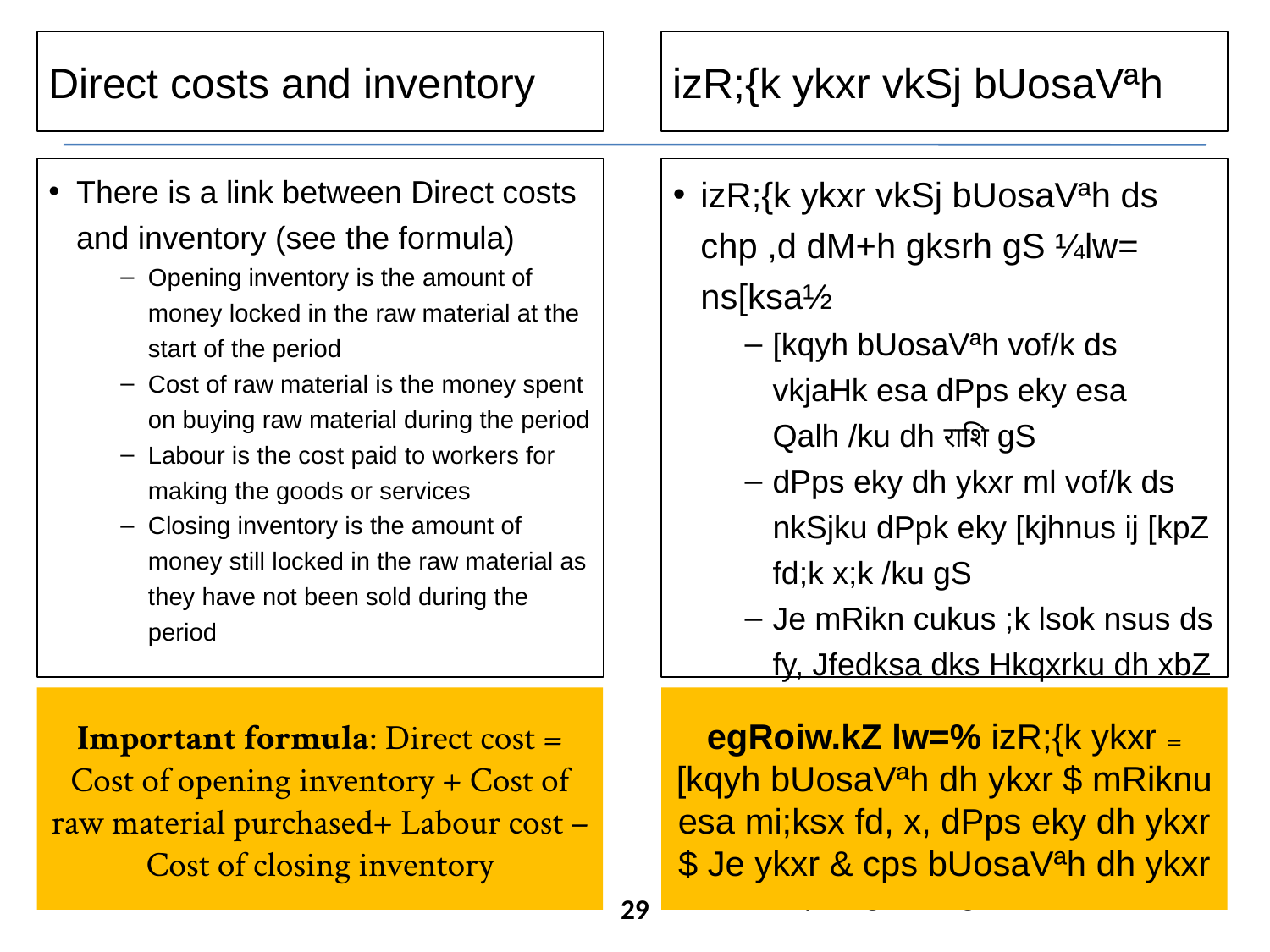

# Direct costs and inventory
izR;{k ykxr vkSj bUosaVªh
There is a link between Direct costs and inventory (see the formula)
Opening inventory is the amount of money locked in the raw material at the start of the period
Cost of raw material is the money spent on buying raw material during the period
Labour is the cost paid to workers for making the goods or services
Closing inventory is the amount of money still locked in the raw material as they have not been sold during the period
izR;{k ykxr vkSj bUosaVªh ds chp ,d dM+h gksrh gS ¼lw= ns[ksa½
[kqyh bUosaVªh vof/k ds vkjaHk esa dPps eky esa Qalh /ku dh राशि gS
dPps eky dh ykxr ml vof/k ds nkSjku dPpk eky [kjhnus ij [kpZ fd;k x;k /ku gS
Je mRikn cukus ;k lsok nsus ds fy, Jfedksa dks Hkqxrku dh xbZ ykxr gS
cpk bUosaVªh dPps eky esa vc Hkh Qalh gqbZ /ku राशि gS D;ksafd og ml vof/k ds nkSjku csps ugha x, gSa
Important formula: Direct cost = Cost of opening inventory + Cost of raw material purchased+ Labour cost – Cost of closing inventory
egRoiw.kZ lw=% izR;{k ykxr = [kqyh bUosaVªh dh ykxr $ mRiknu esa mi;ksx fd, x, dPps eky dh ykxr $ Je ykxr & cps bUosaVªh dh ykxr
29